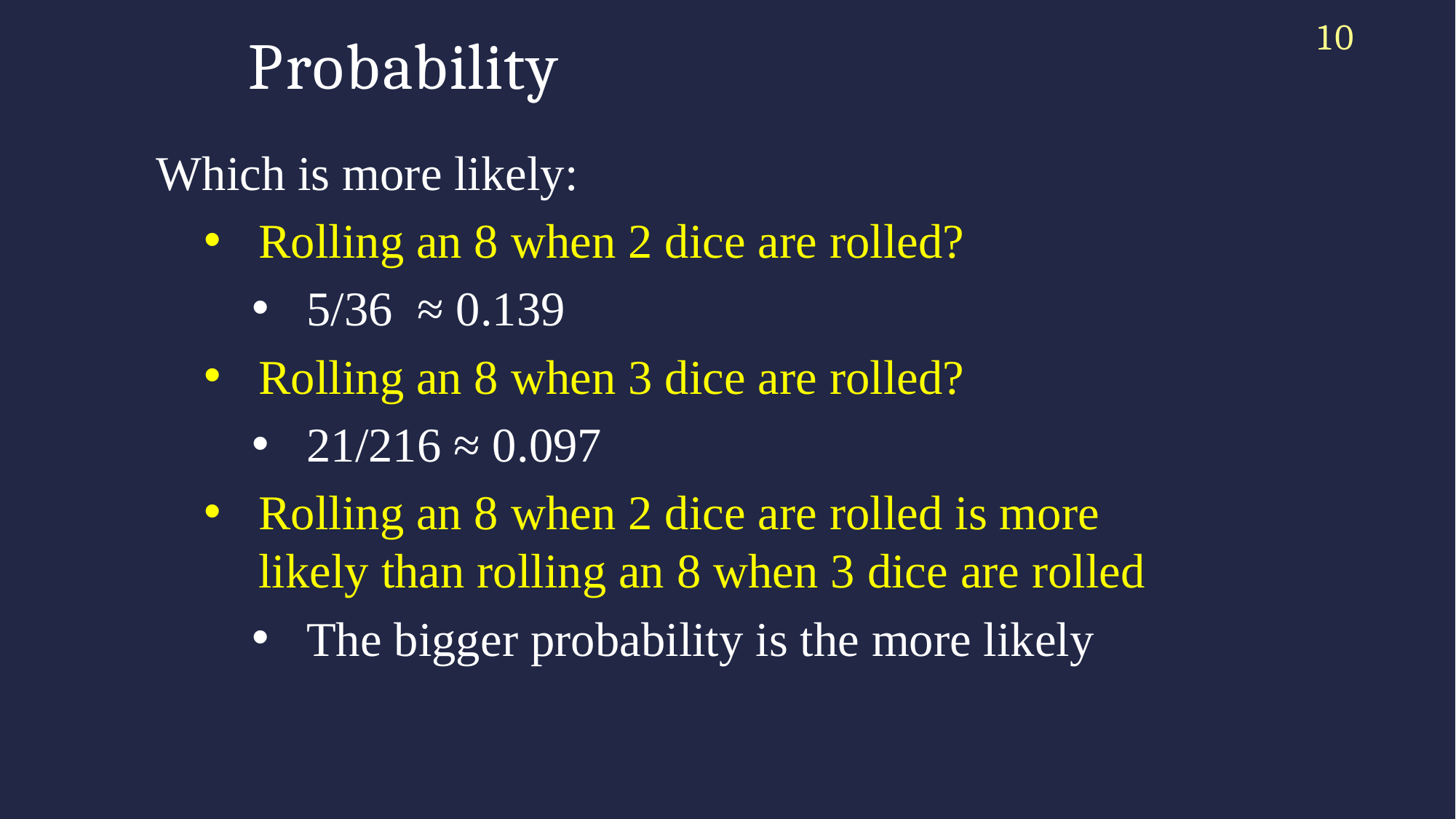

10
# Probability
Which is more likely:
Rolling an 8 when 2 dice are rolled?
5/36  ≈ 0.139
Rolling an 8 when 3 dice are rolled?
21/216 ≈ 0.097
Rolling an 8 when 2 dice are rolled is more likely than rolling an 8 when 3 dice are rolled
The bigger probability is the more likely